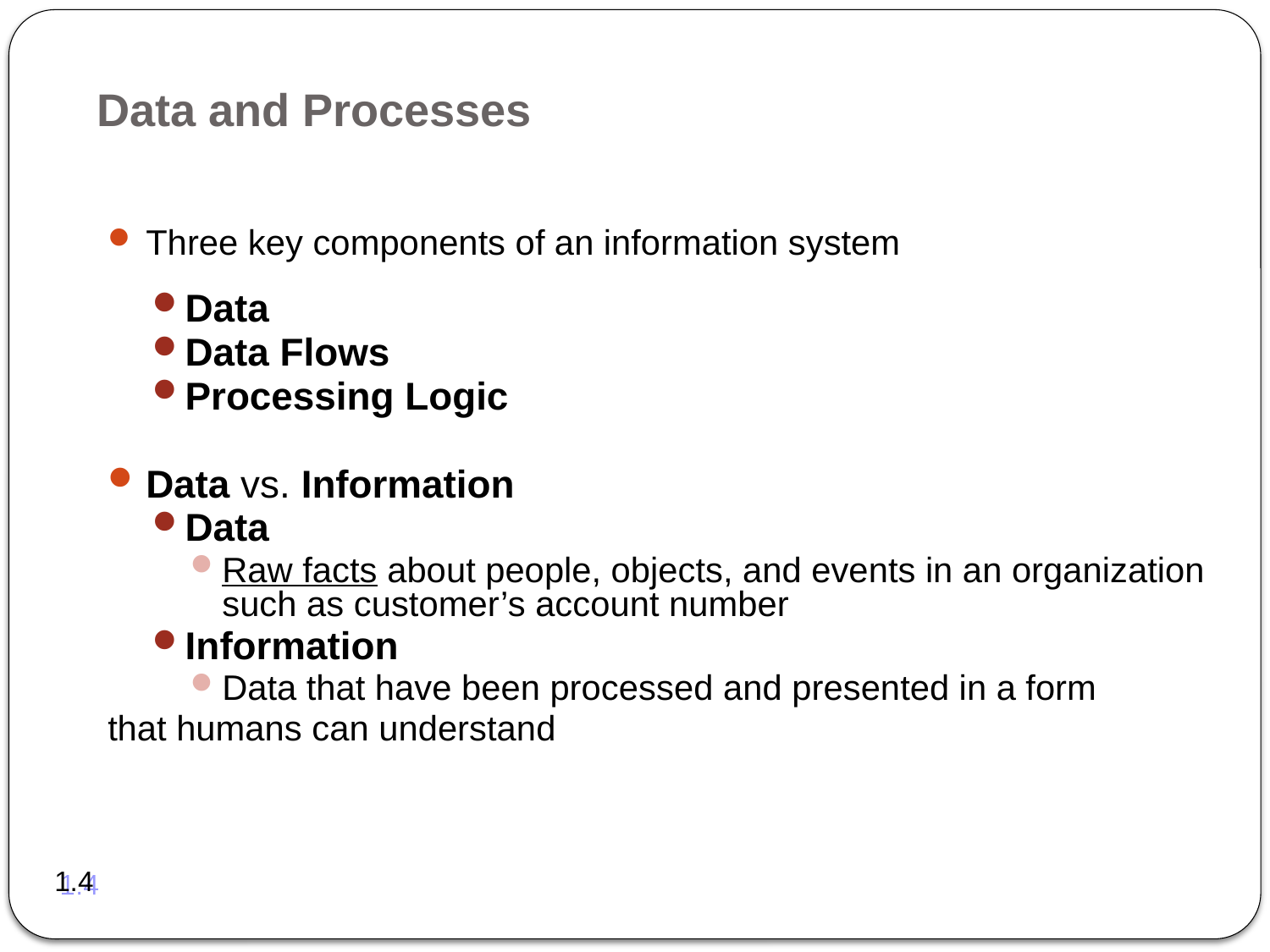

# Data and Processes
Three key components of an information system

Data
Data Flows
Processing Logic

Data vs. Information
Data
Raw facts about people, objects, and events in an organization such as customer’s account number
Information
Data that have been processed and presented in a form
	that humans can understand

1.4